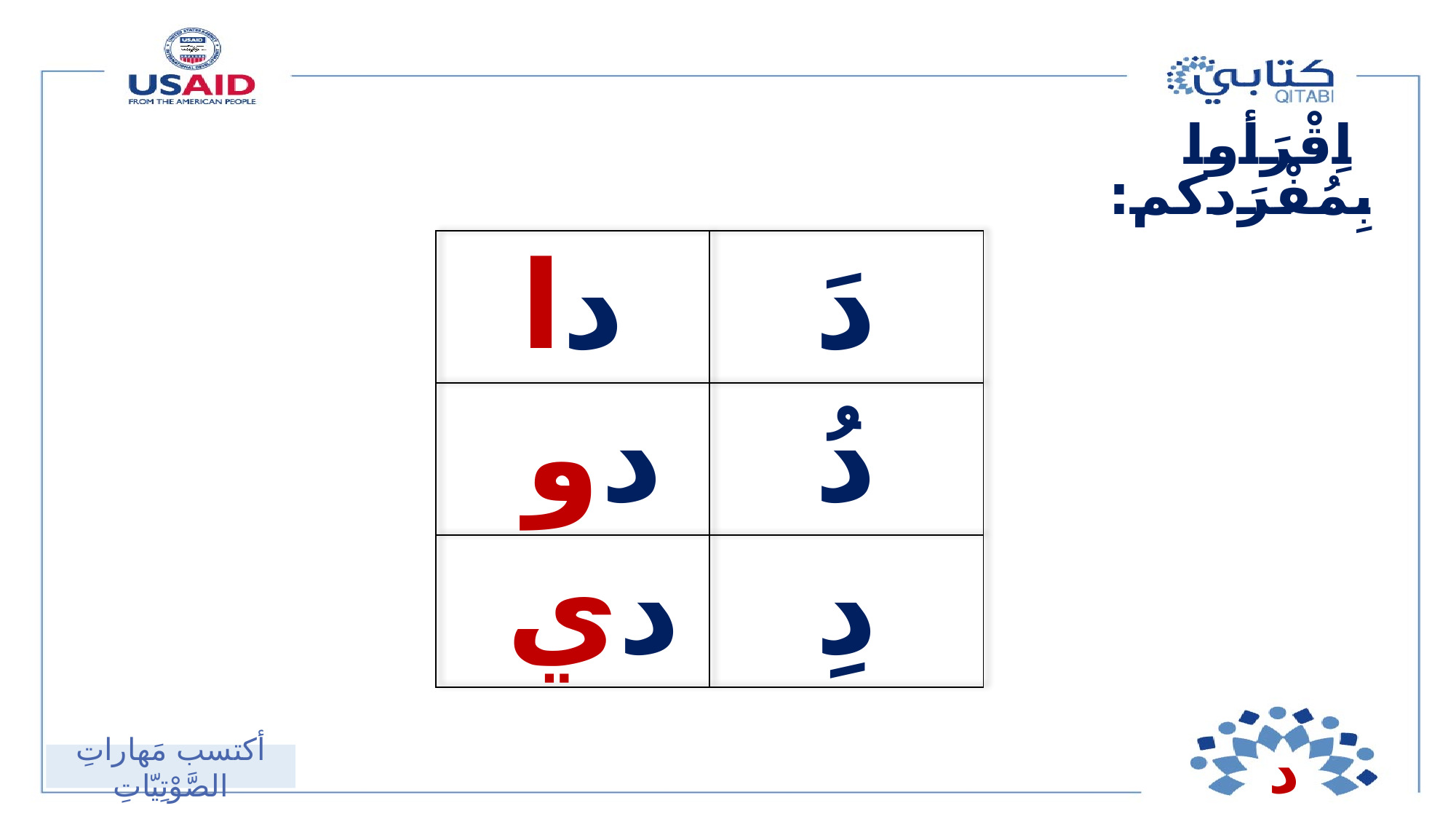

# اِقْرَأوا بِمُفْرَدكم:
| دا | دَ |
| --- | --- |
| دو | دُ |
| دي | دِ |
د
أكتسب مَهاراتِ الصَّوْتِيّاتِ